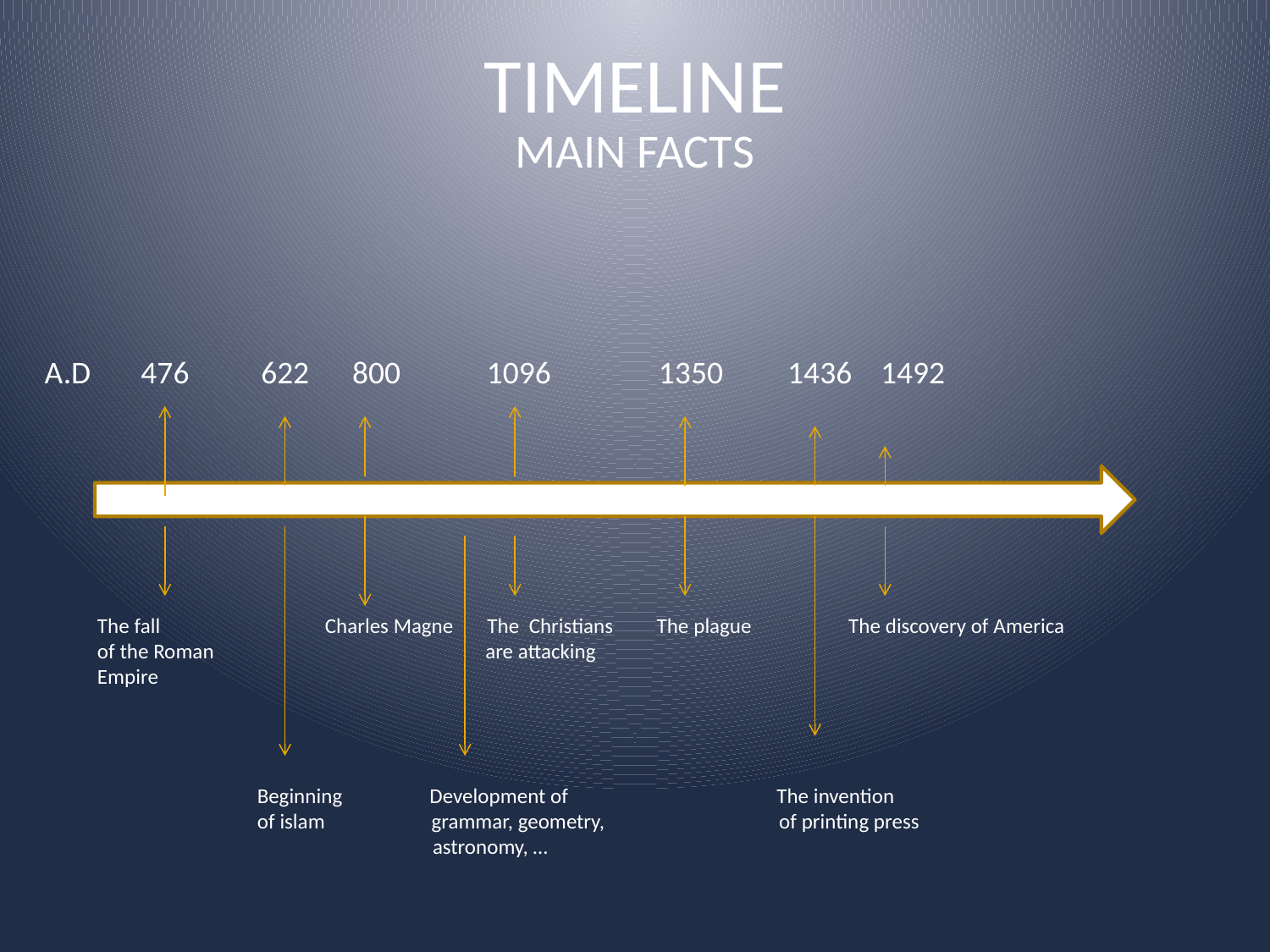

# TIMELINE MAIN FACTS

 A.D       476          622      800            1096               1350         1436    1492

The fall                                  Charles Magne       The  Christians         The plague                    The discovery of America
of the Roman                                                        are attacking
Empire
Beginning                  Development of                                           The invention
of islam                      grammar, geometry,                                    of printing press
                                    astronomy, …